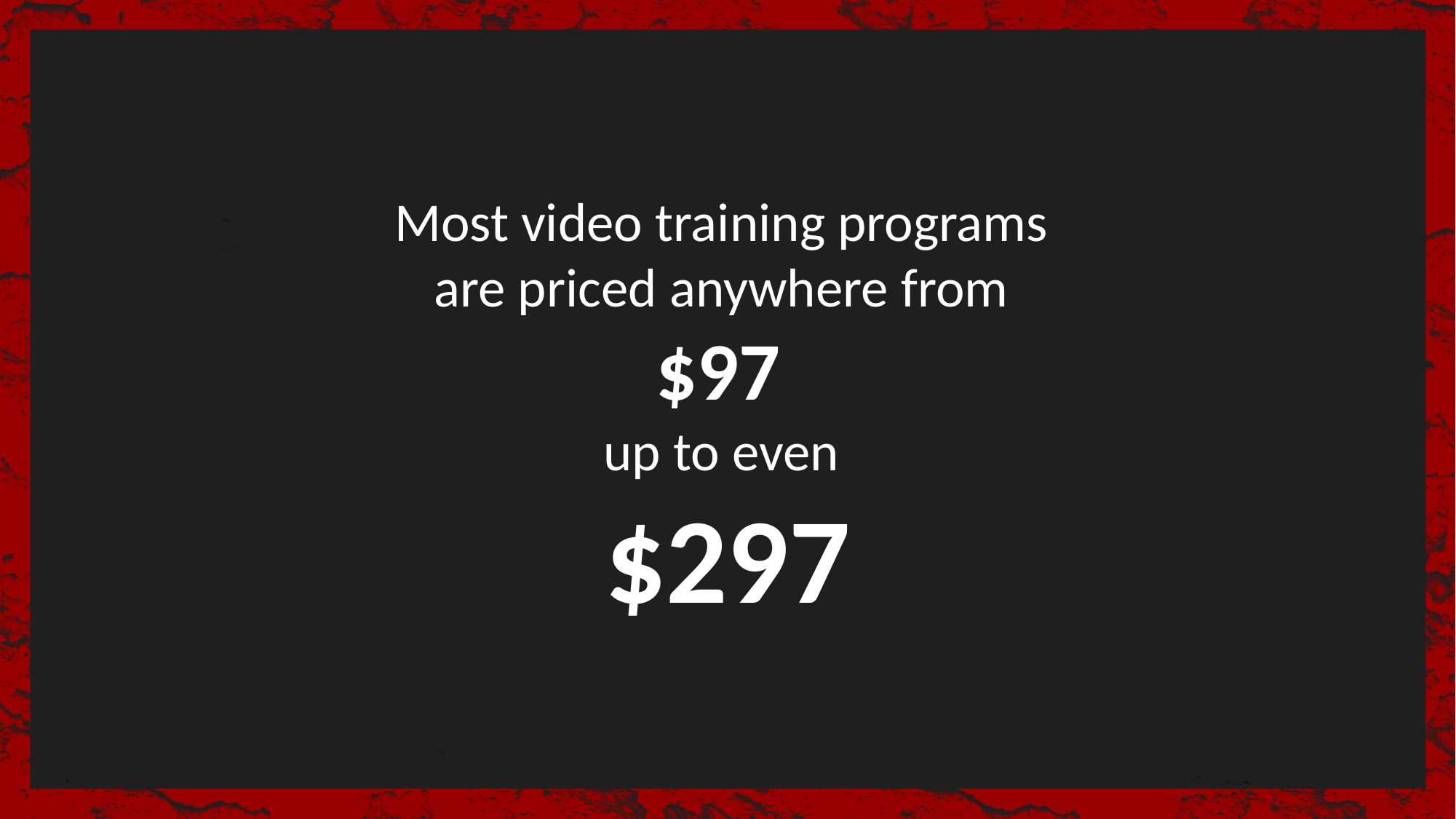

Most video training programs
are priced anywhere from
$97
up to even
$297